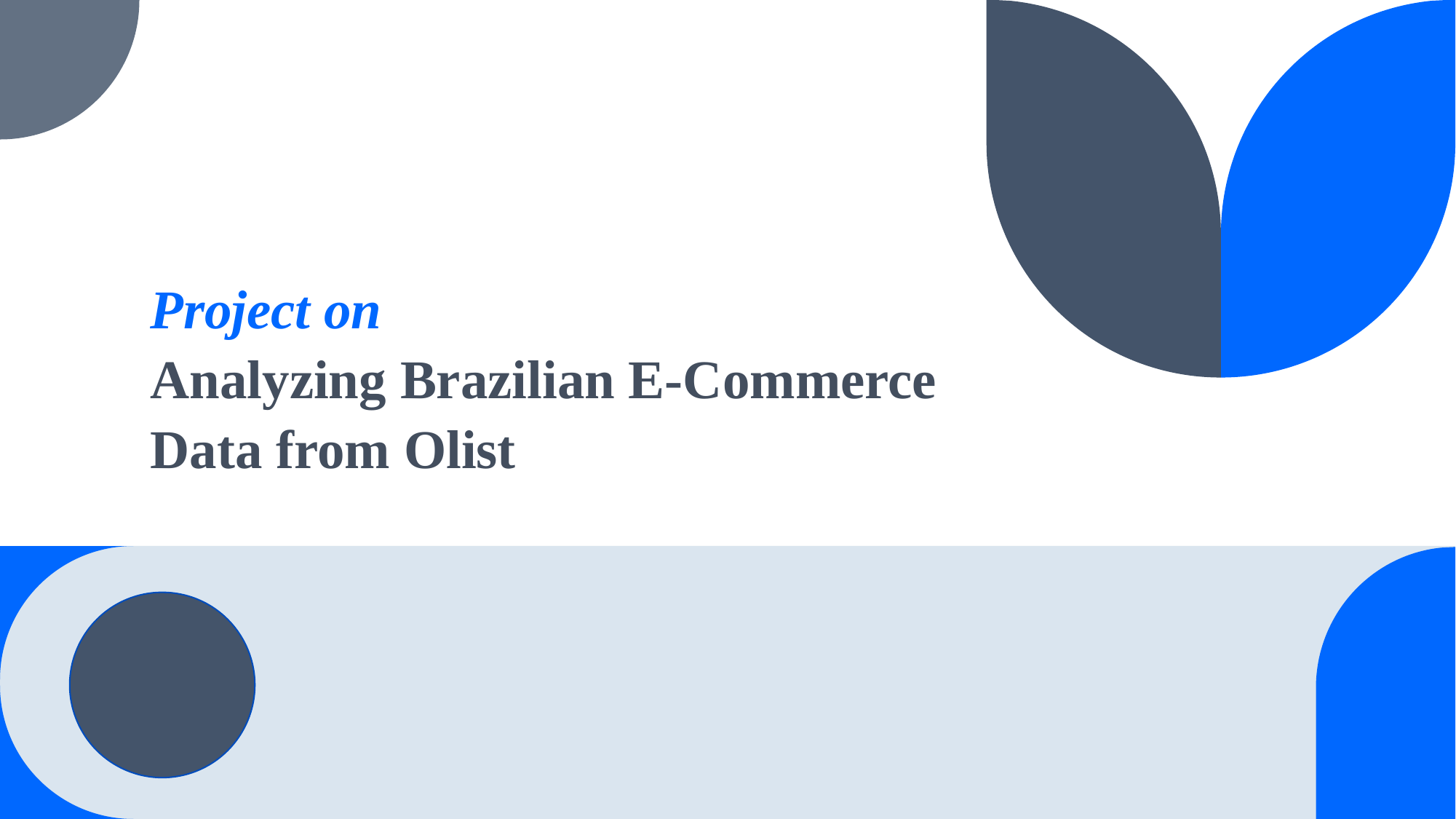

# Project on Analyzing Brazilian E-Commerce Data from Olist